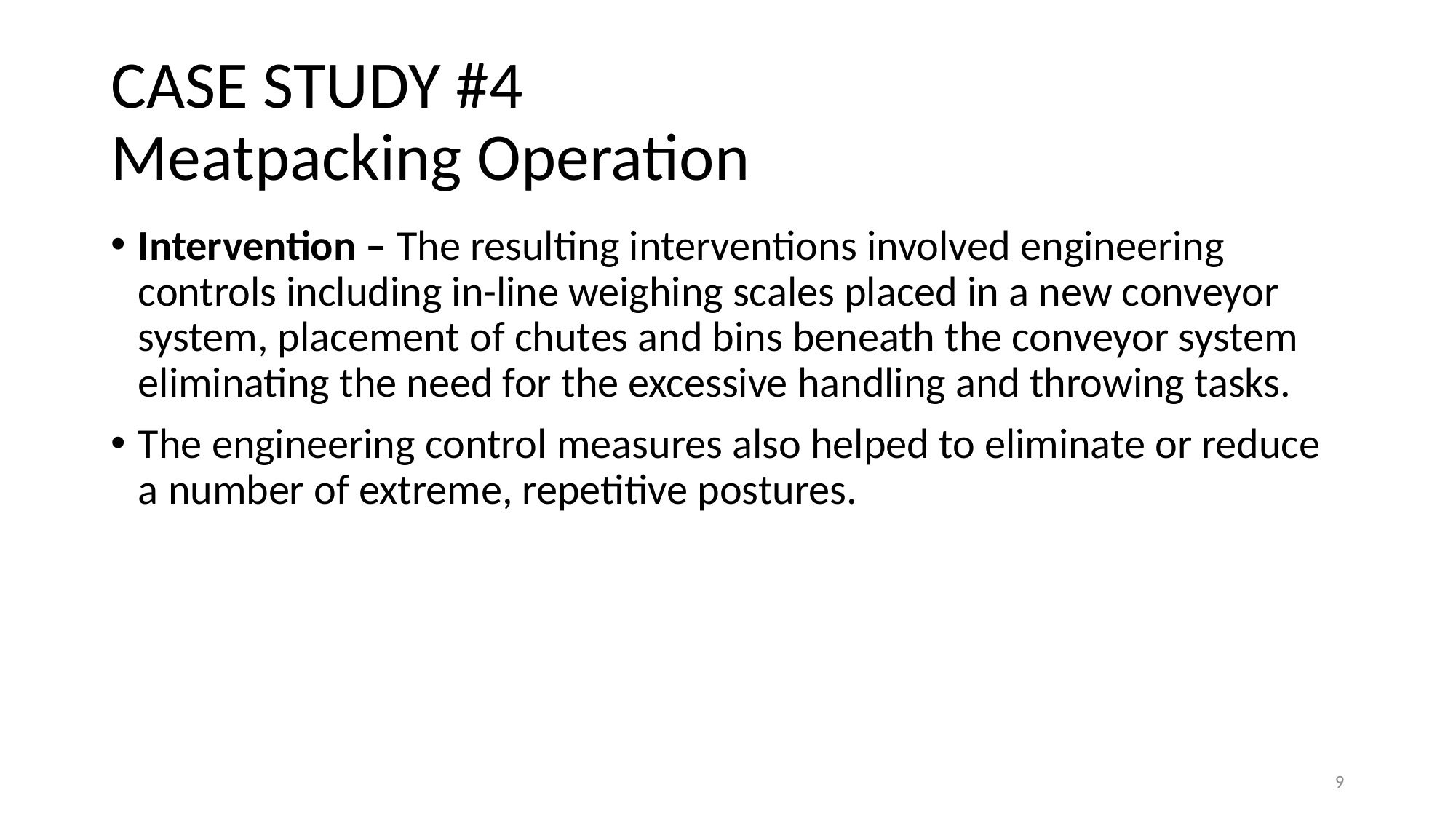

# CASE STUDY #4 Meatpacking Operation
Intervention – The resulting interventions involved engineering controls including in-line weighing scales placed in a new conveyor system, placement of chutes and bins beneath the conveyor system eliminating the need for the excessive handling and throwing tasks.
The engineering control measures also helped to eliminate or reduce a number of extreme, repetitive postures.
9